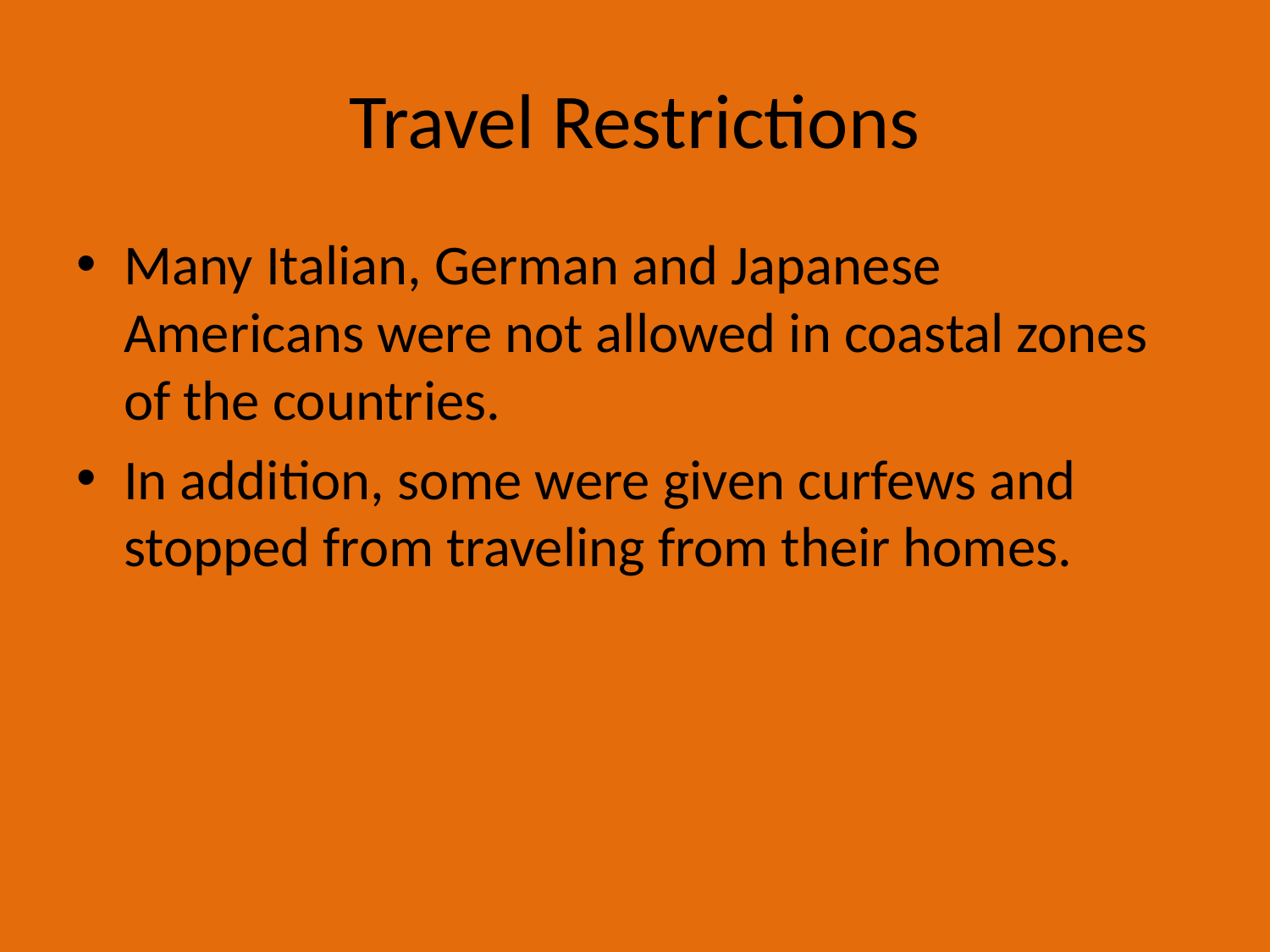

# Travel Restrictions
Many Italian, German and Japanese Americans were not allowed in coastal zones of the countries.
In addition, some were given curfews and stopped from traveling from their homes.